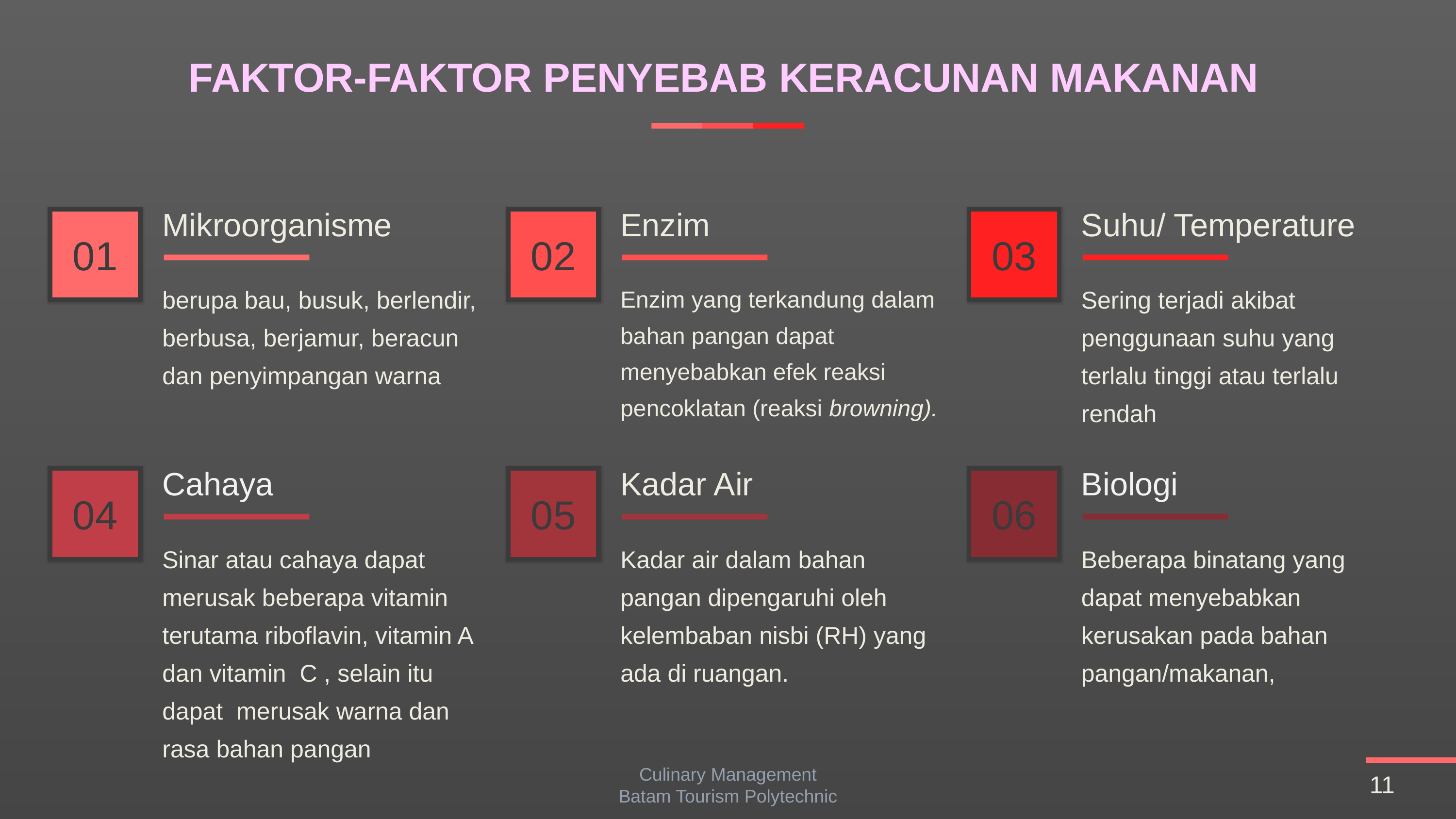

# FAKTOR-FAKTOR PENYEBAB KERACUNAN MAKANAN
Mikroorganisme
Enzim
Suhu/ Temperature
berupa bau, busuk, berlendir, berbusa, berjamur, beracun dan penyimpangan warna
Enzim yang terkandung dalam bahan pangan dapat menyebabkan efek reaksi pencoklatan (reaksi browning).

Sering terjadi akibat penggunaan suhu yang terlalu tinggi atau terlalu rendah
Cahaya
Kadar Air
Biologi
Sinar atau cahaya dapat  merusak beberapa vitamin terutama riboflavin, vitamin A dan vitamin  C , selain itu dapat  merusak warna dan rasa bahan pangan
Kadar air dalam bahan pangan dipengaruhi oleh kelembaban nisbi (RH) yang ada di ruangan.
Beberapa binatang yang dapat menyebabkan kerusakan pada bahan pangan/makanan,
Culinary Management
Batam Tourism Polytechnic
11